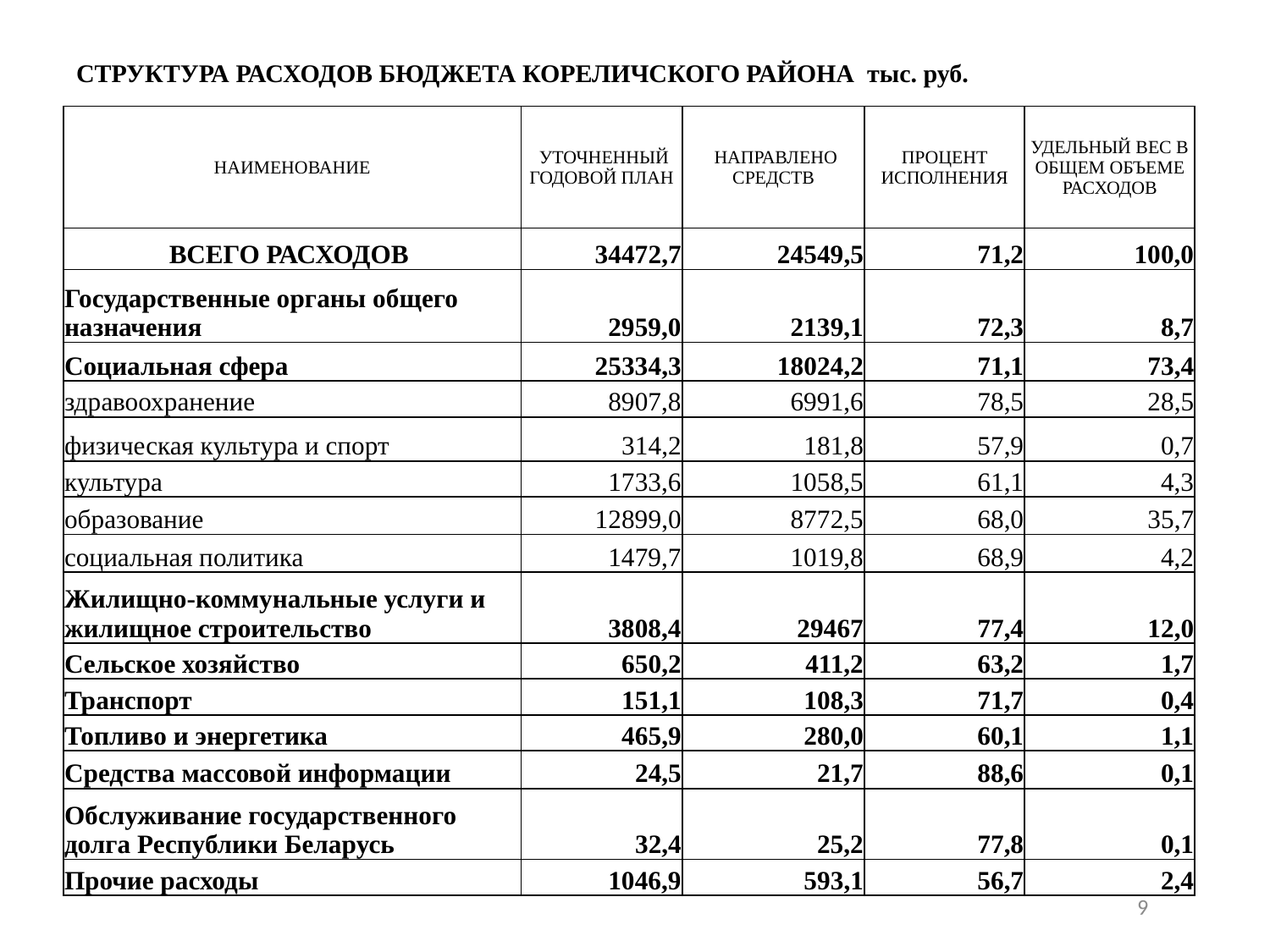

# СТРУКТУРА РАСХОДОВ БЮДЖЕТА КОРЕЛИЧСКОГО РАЙОНА  тыс. руб.
| НАИМЕНОВАНИЕ | УТОЧНЕННЫЙ ГОДОВОЙ ПЛАН | НАПРАВЛЕНО СРЕДСТВ | ПРОЦЕНТ ИСПОЛНЕНИЯ | УДЕЛЬНЫЙ ВЕС В ОБЩЕМ ОБЪЕМЕ РАСХОДОВ |
| --- | --- | --- | --- | --- |
| ВСЕГО РАСХОДОВ | 34472,7 | 24549,5 | 71,2 | 100,0 |
| Государственные органы общего назначения | 2959,0 | 2139,1 | 72,3 | 8,7 |
| Социальная сфера | 25334,3 | 18024,2 | 71,1 | 73,4 |
| здравоохранение | 8907,8 | 6991,6 | 78,5 | 28,5 |
| физическая культура и спорт | 314,2 | 181,8 | 57,9 | 0,7 |
| культура | 1733,6 | 1058,5 | 61,1 | 4,3 |
| образование | 12899,0 | 8772,5 | 68,0 | 35,7 |
| социальная политика | 1479,7 | 1019,8 | 68,9 | 4,2 |
| Жилищно-коммунальные услуги и жилищное строительство | 3808,4 | 29467 | 77,4 | 12,0 |
| Сельское хозяйство | 650,2 | 411,2 | 63,2 | 1,7 |
| Транспорт | 151,1 | 108,3 | 71,7 | 0,4 |
| Топливо и энергетика | 465,9 | 280,0 | 60,1 | 1,1 |
| Средства массовой информации | 24,5 | 21,7 | 88,6 | 0,1 |
| Обслуживание государственного долга Республики Беларусь | 32,4 | 25,2 | 77,8 | 0,1 |
| Прочие расходы | 1046,9 | 593,1 | 56,7 | 2,4 |
6